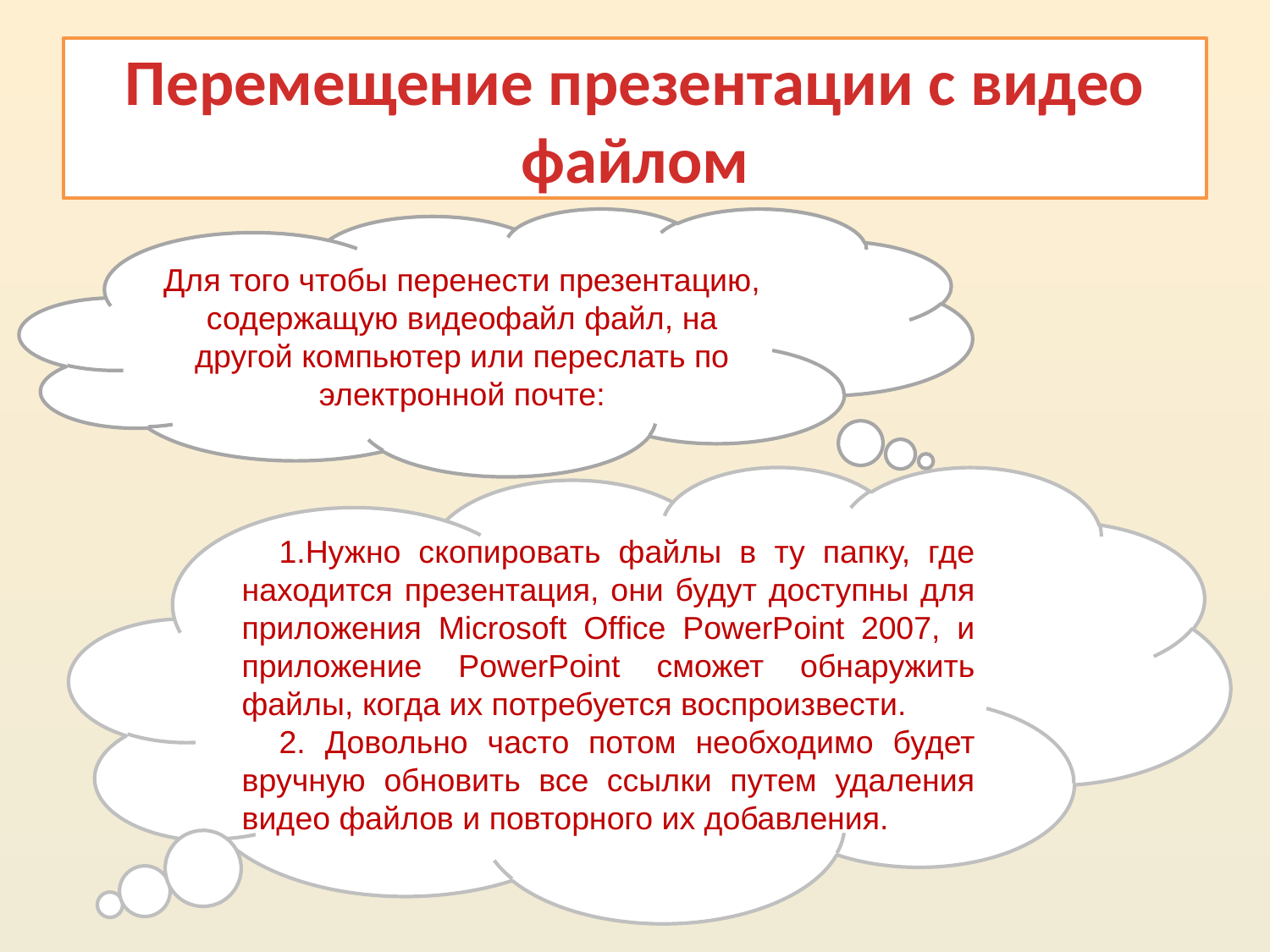

# Перемещение презентации с видео файлом
Для того чтобы перенести презентацию, содержащую видеофайл файл, на другой компьютер или переслать по электронной почте:
Нужно скопировать файлы в ту папку, где находится презентация, они будут доступны для приложения Microsoft Office PowerPoint 2007, и приложение PowerPoint сможет обнаружить файлы, когда их потребуется воспроизвести.
 Довольно часто потом необходимо будет вручную обновить все ссылки путем удаления видео файлов и повторного их добавления.